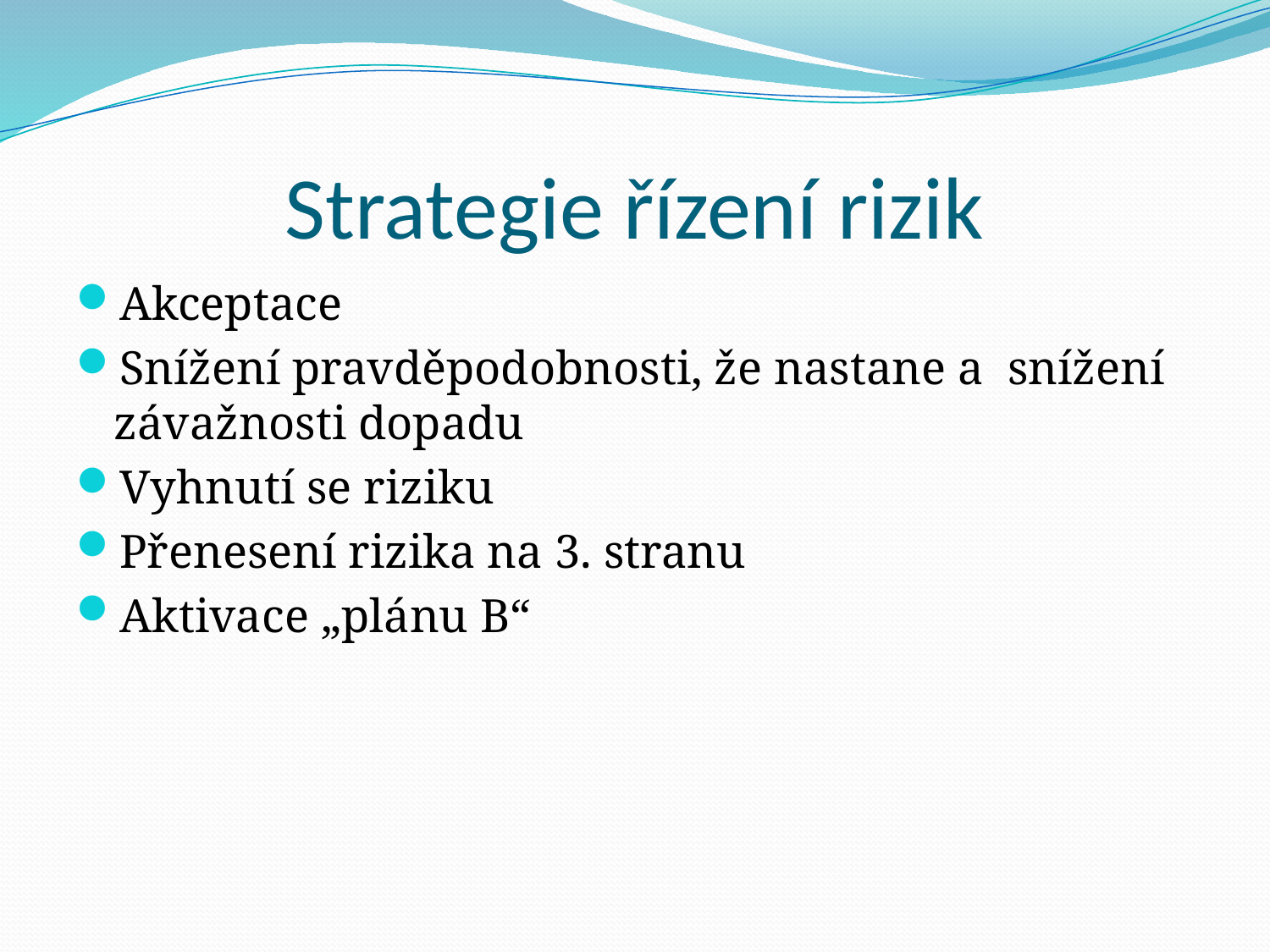

# Strategie řízení rizik
Akceptace
Snížení pravděpodobnosti, že nastane a  snížení závažnosti dopadu
Vyhnutí se riziku
Přenesení rizika na 3. stranu
Aktivace „plánu B“